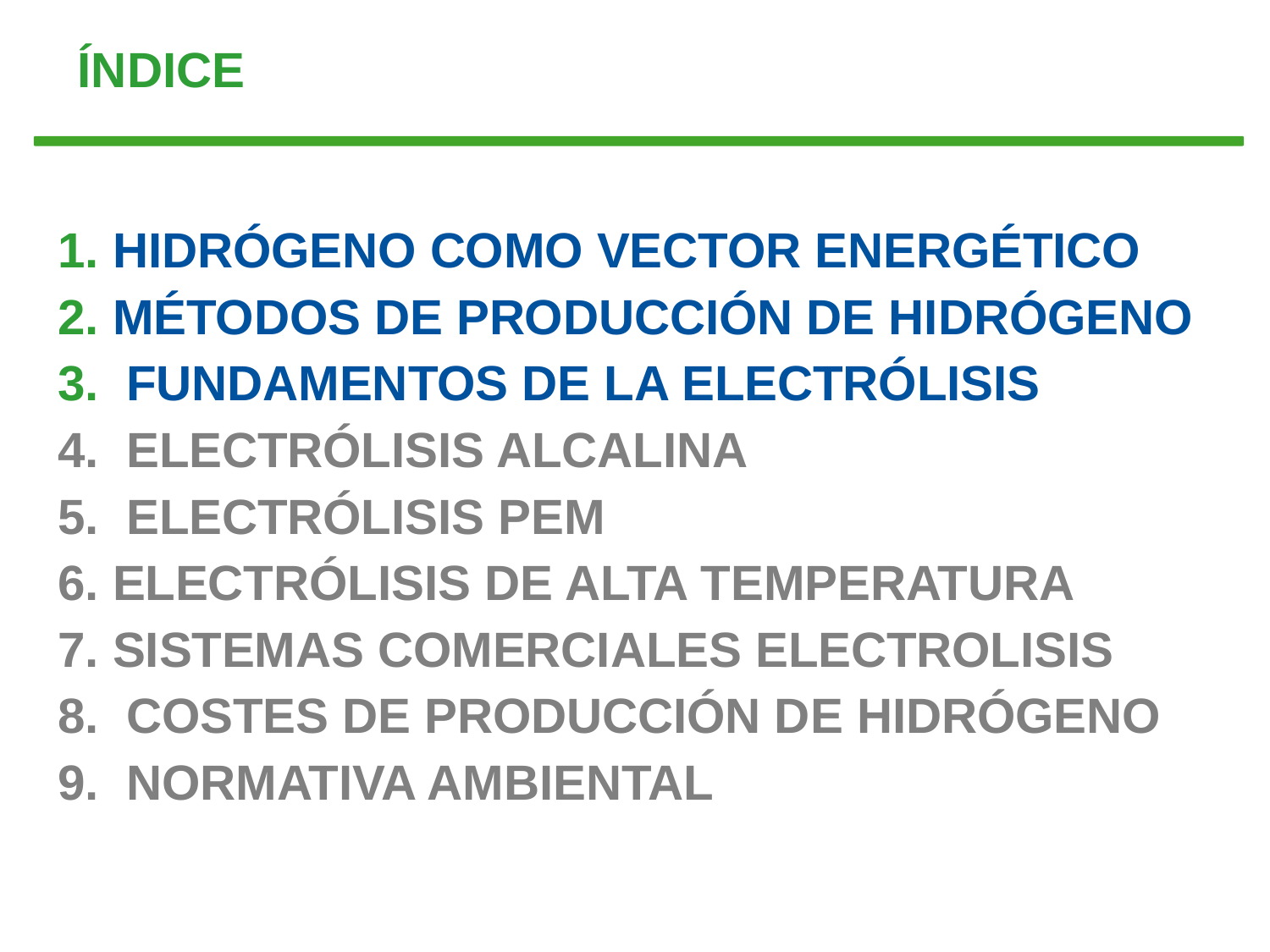

# ÍNDICE

1. HIDRÓGENO COMO VECTOR ENERGÉTICO
2. MÉTODOS DE PRODUCCIÓN DE HIDRÓGENO
3.  FUNDAMENTOS DE LA ELECTRÓLISIS
4.  ELECTRÓLISIS ALCALINA
5.  ELECTRÓLISIS PEM
6. ELECTRÓLISIS DE ALTA TEMPERATURA
7. SISTEMAS COMERCIALES ELECTROLISIS
8.  COSTES DE PRODUCCIÓN DE HIDRÓGENO
9.  NORMATIVA AMBIENTAL